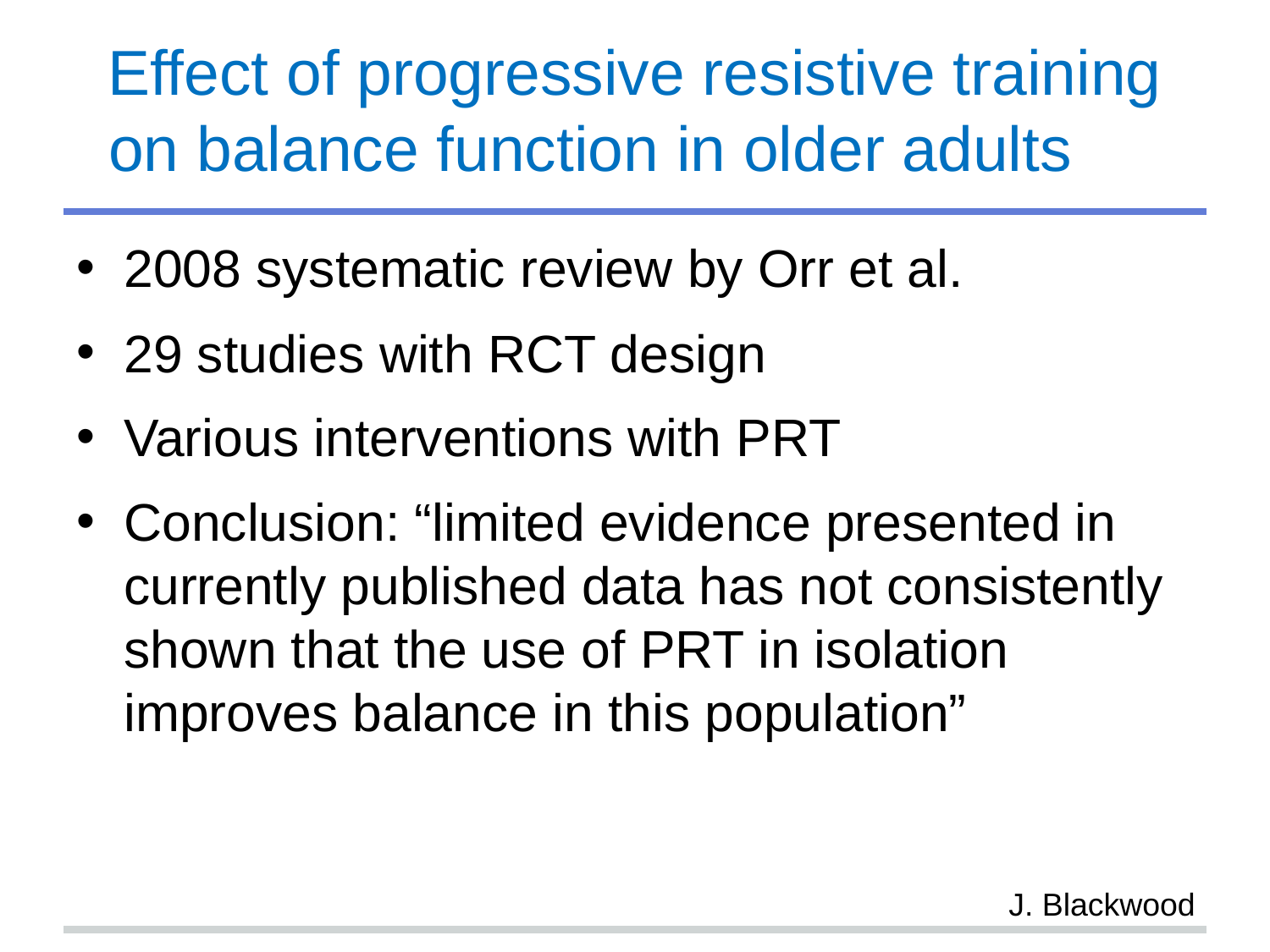

# Effect of progressive resistive training on balance function in older adults
2008 systematic review by Orr et al.
29 studies with RCT design
Various interventions with PRT
Conclusion: “limited evidence presented in currently published data has not consistently shown that the use of PRT in isolation improves balance in this population”
J. Blackwood